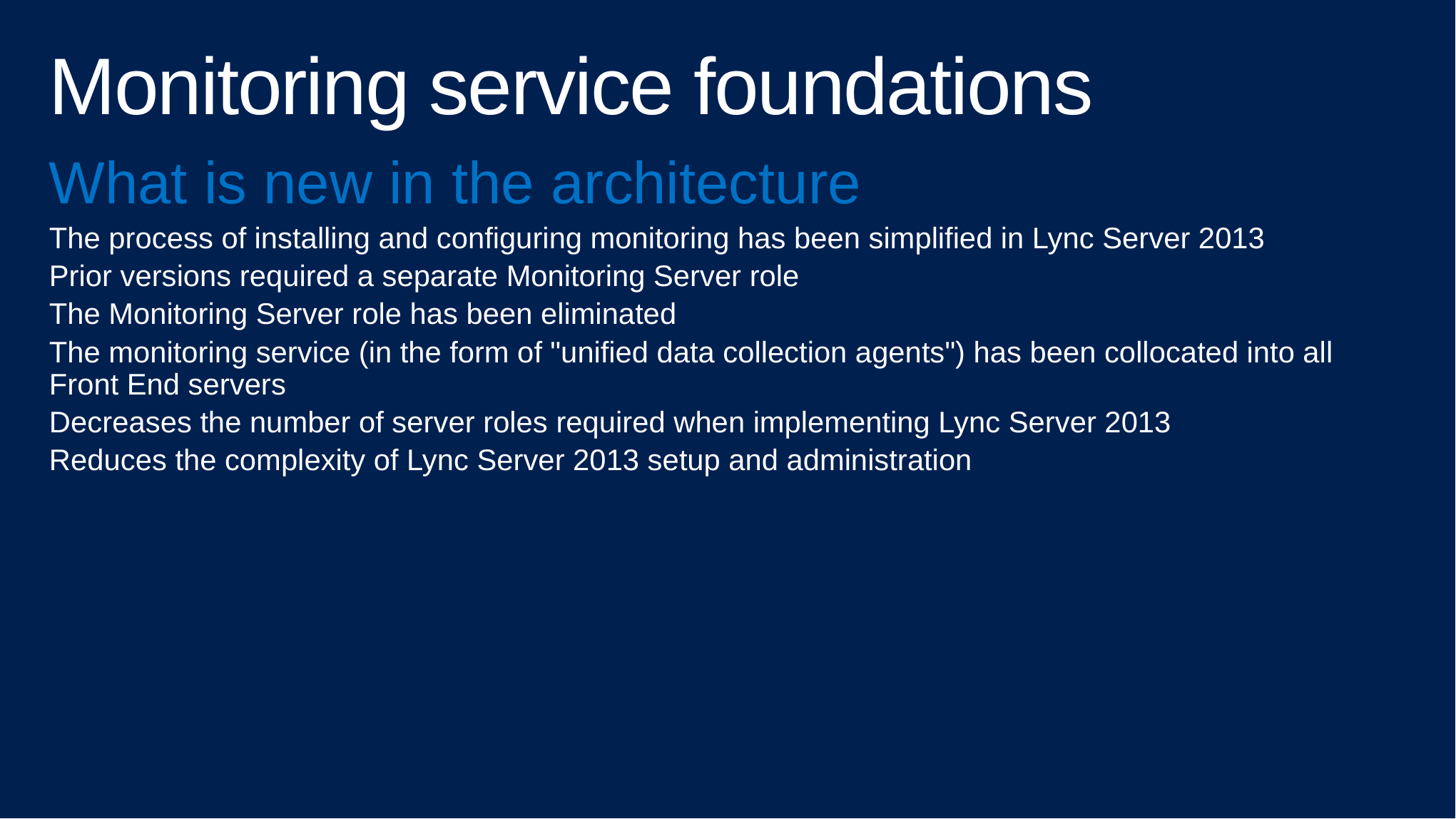

# Monitoring service foundations
What is new in the architecture
The process of installing and configuring monitoring has been simplified in Lync Server 2013
Prior versions required a separate Monitoring Server role
The Monitoring Server role has been eliminated
The monitoring service (in the form of "unified data collection agents") has been collocated into all Front End servers
Decreases the number of server roles required when implementing Lync Server 2013
Reduces the complexity of Lync Server 2013 setup and administration